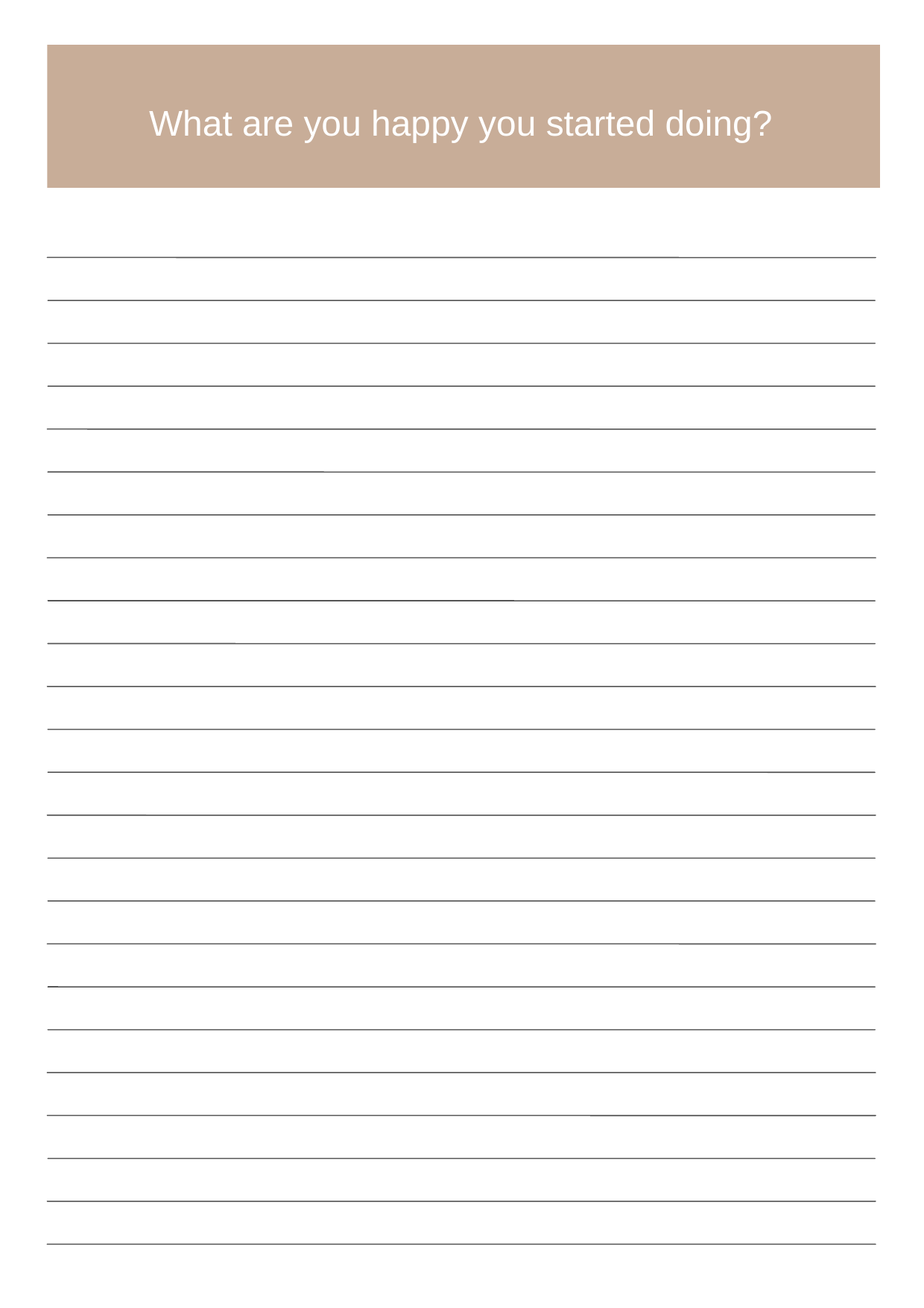

What are you happy you started doing?